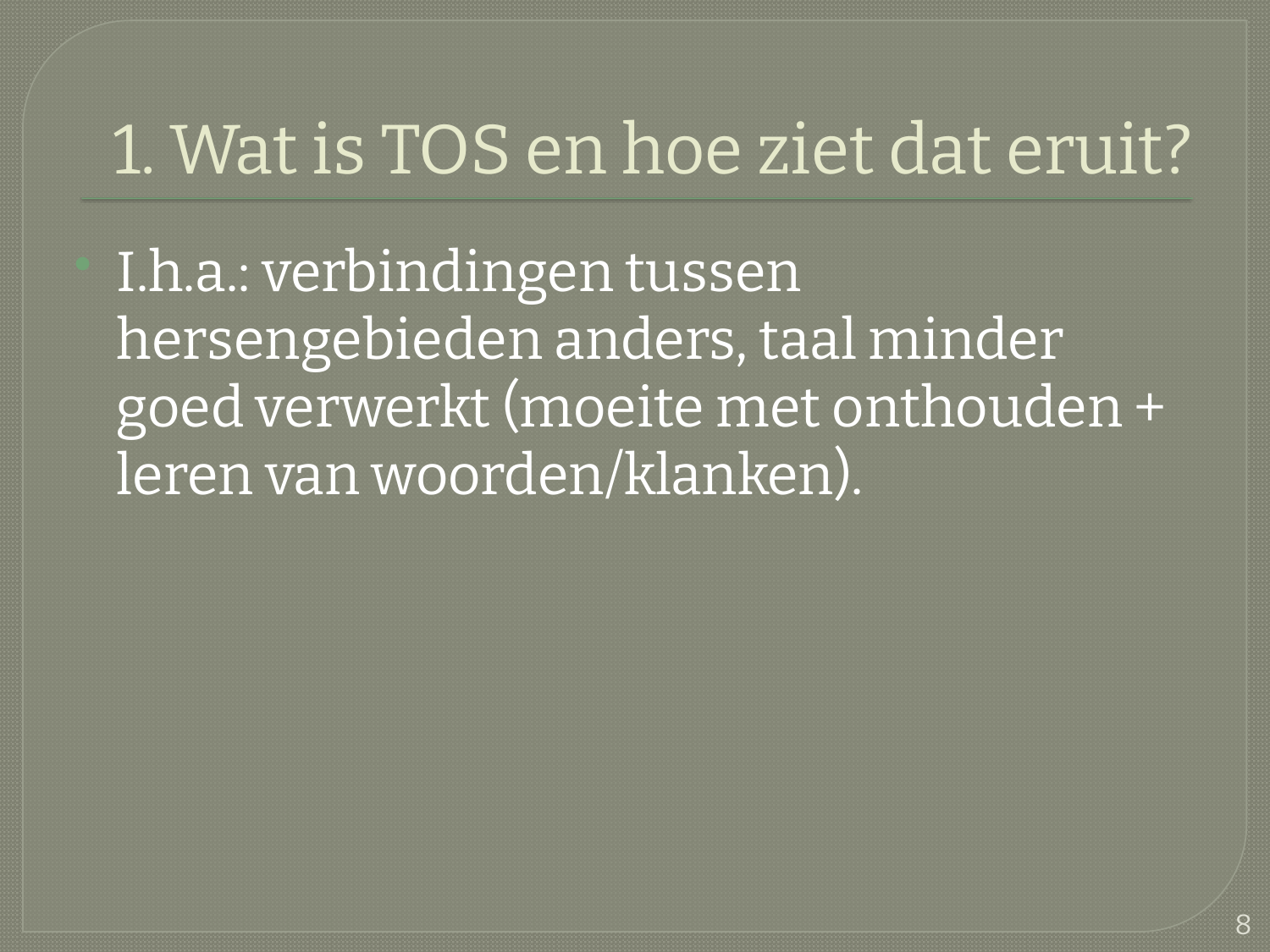

# 1. Wat is TOS en hoe ziet dat eruit?
I.h.a.: verbindingen tussen hersengebieden anders, taal minder goed verwerkt (moeite met onthouden + leren van woorden/klanken).

8